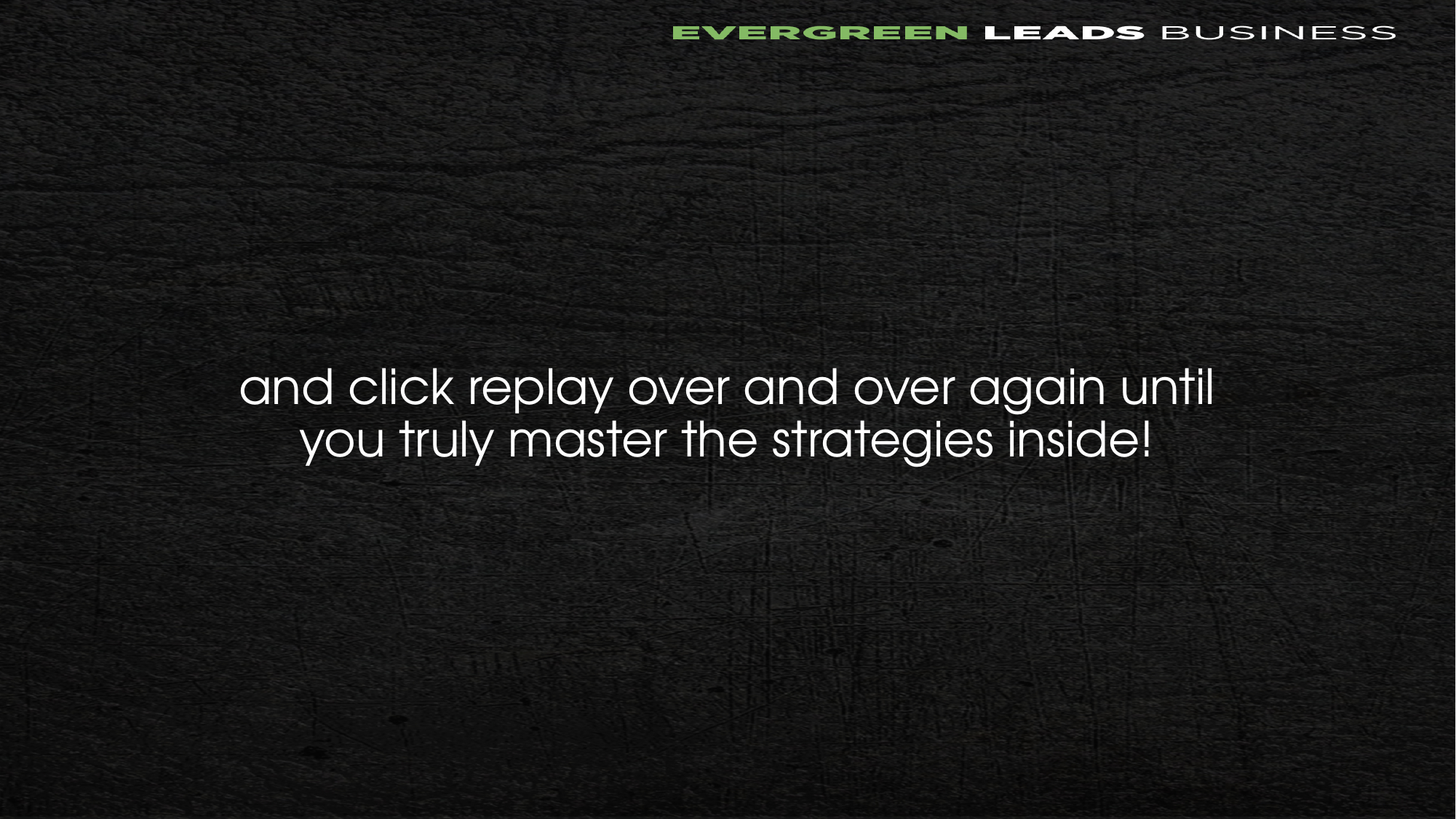

# and click replay over and over again until you truly master the strategies inside!